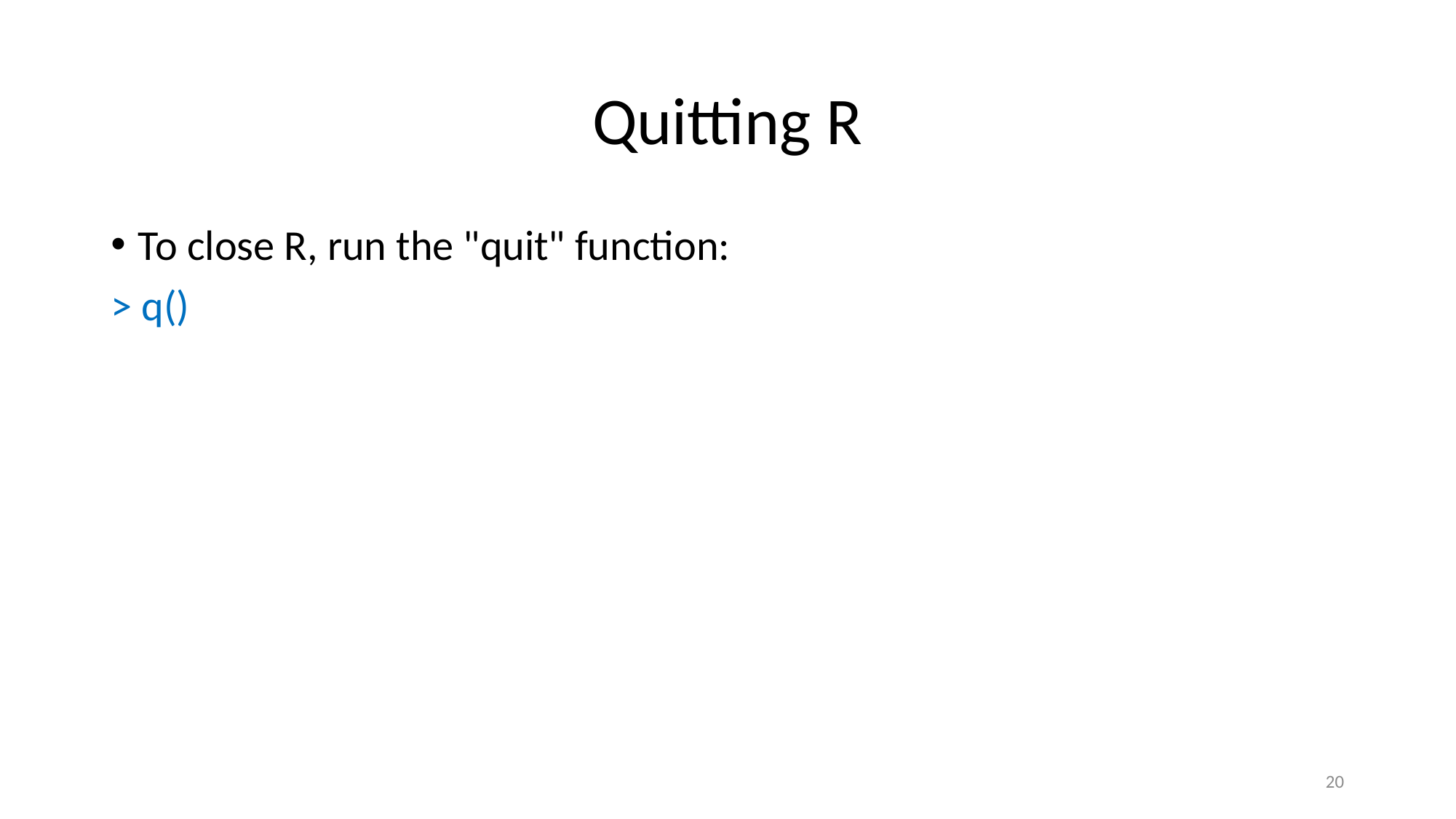

# Quitting R
To close R, run the "quit" function:
> q()
20